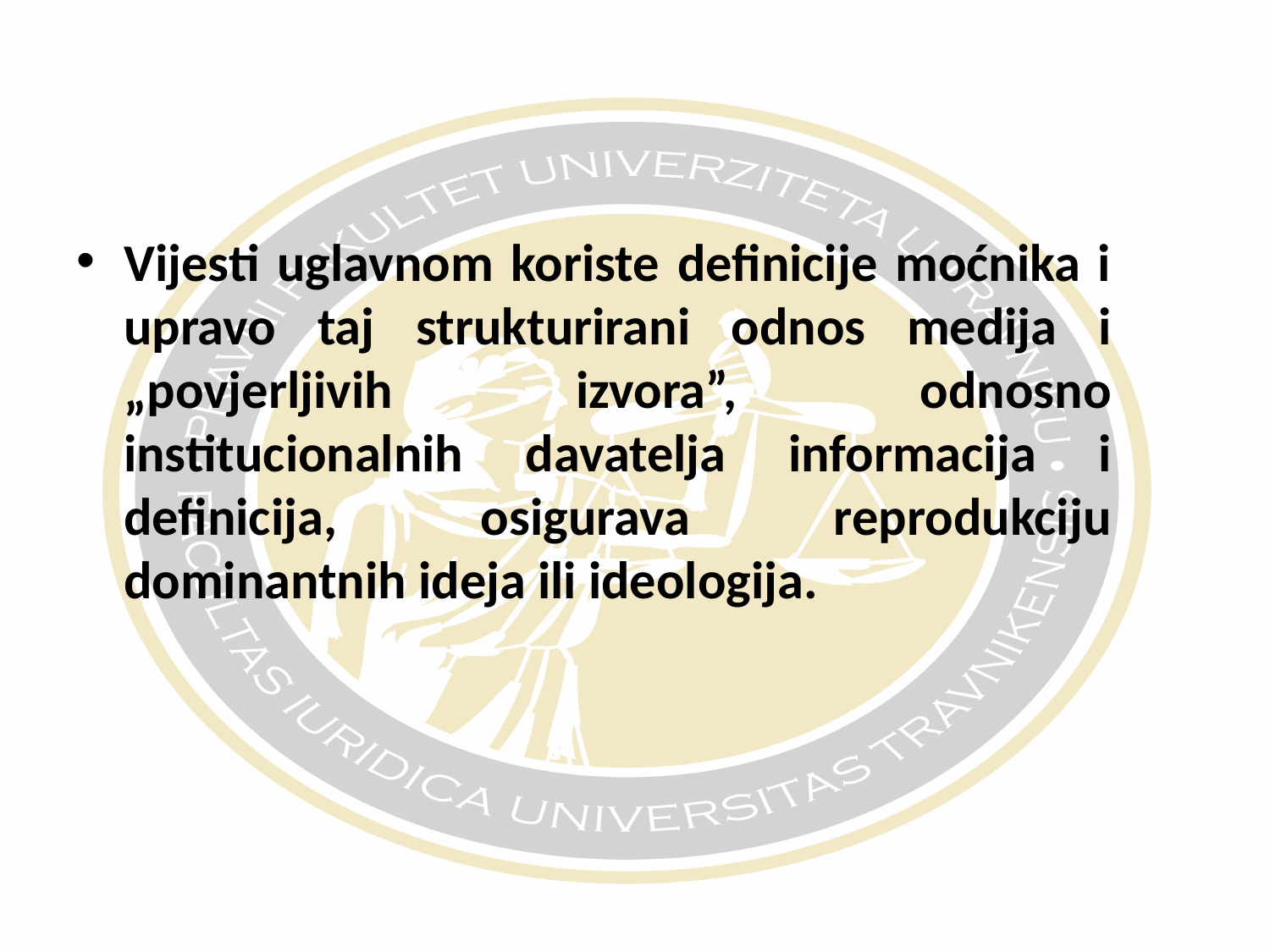

#
Vijesti uglavnom koriste definicije moćnika i upravo taj strukturirani odnos medija i „povjerljivih izvora”, odnosno institucionalnih davatelja informacija i definicija, osigurava reprodukciju dominantnih ideja ili ideologija.